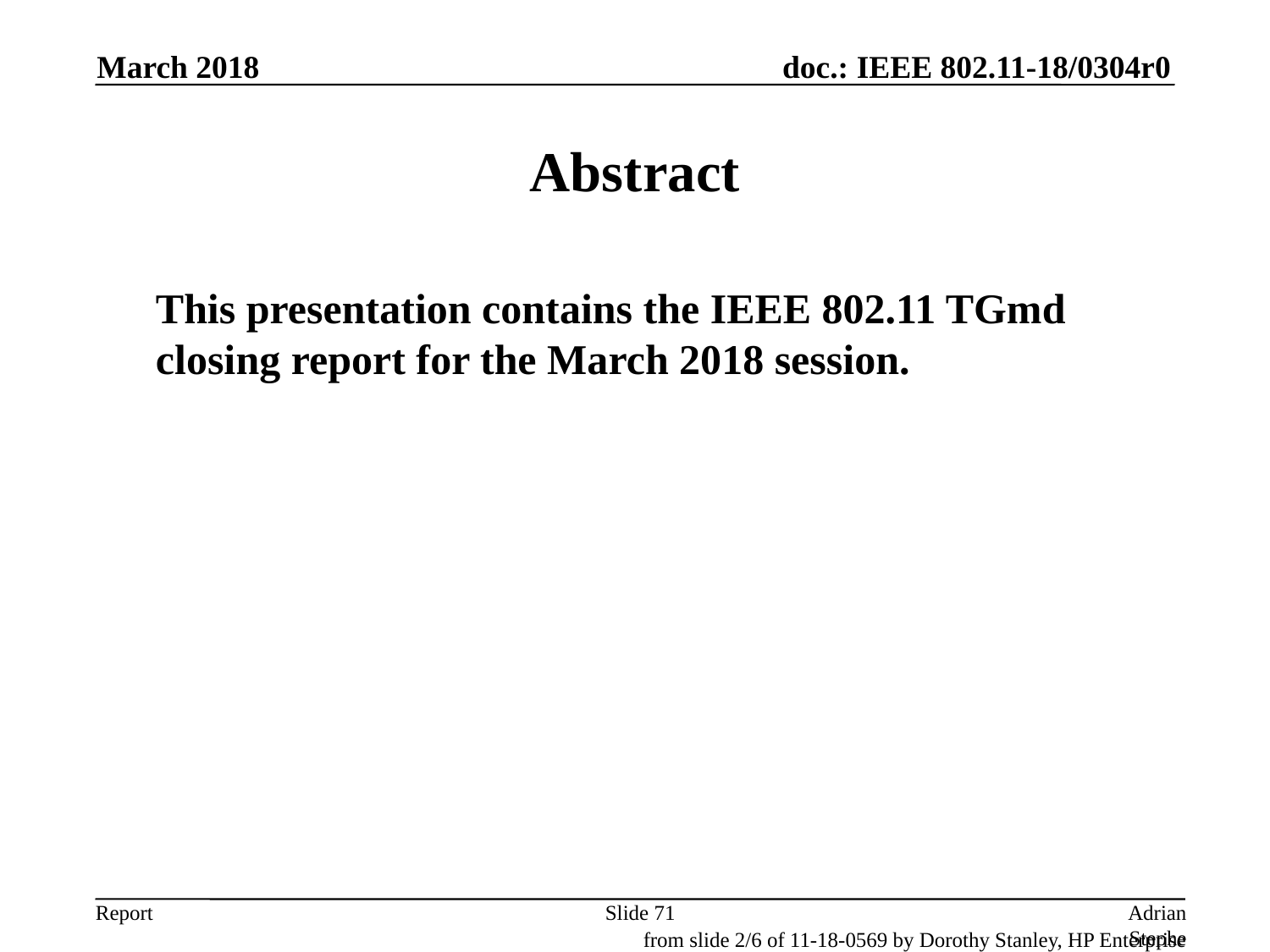

March 2018
# Abstract
	This presentation contains the IEEE 802.11 TGmd closing report for the March 2018 session.
Slide 71
Adrian Stephens, Intel Corporation
from slide 2/6 of 11-18-0569 by Dorothy Stanley, HP Enterprise